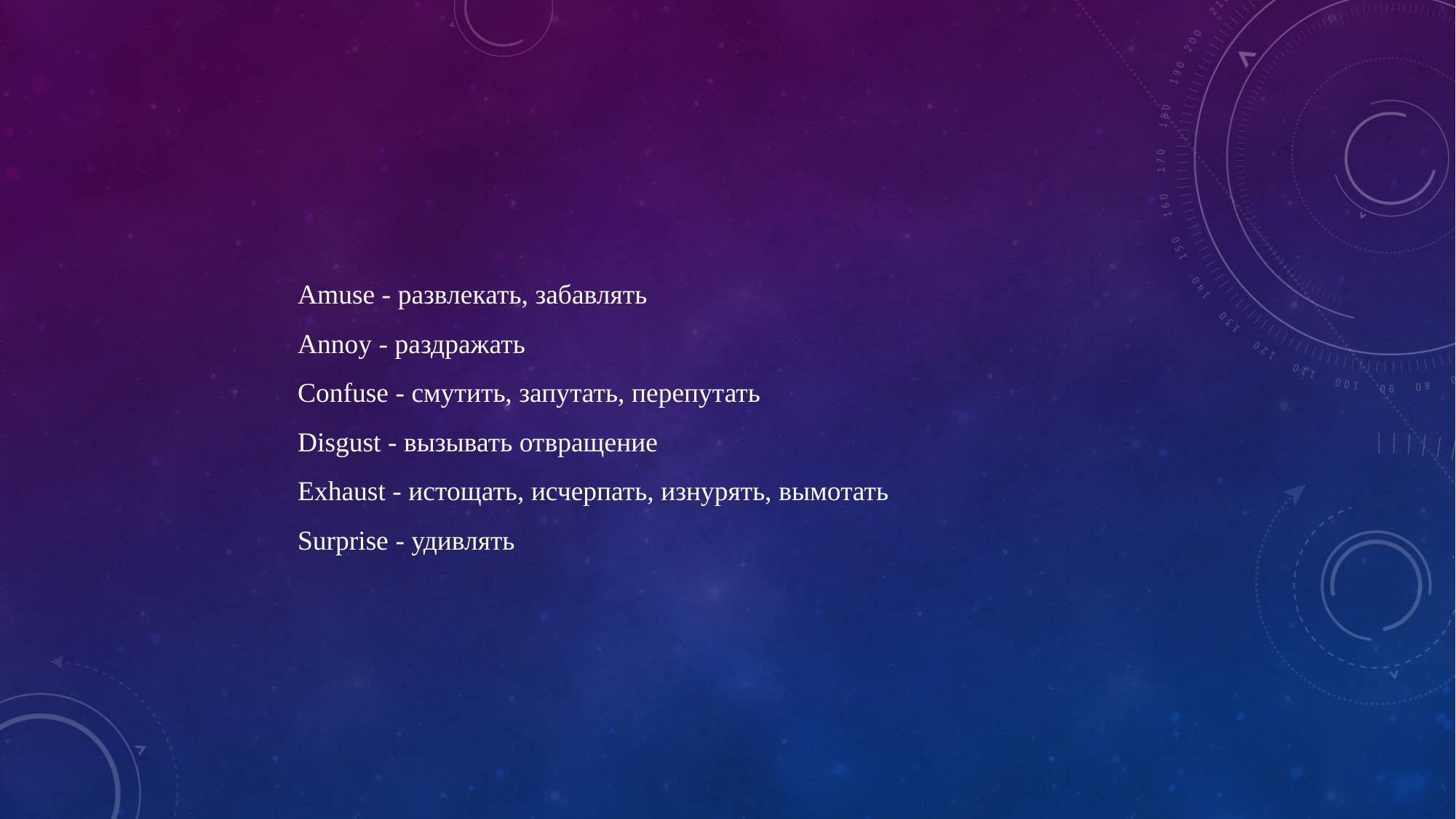

Amuse - развлекать, забавлять
Annoy - раздражать
Confuse - смутить, запутать, перепутать
Disgust - вызывать отвращение
Exhaust - истощать, исчерпать, изнурять, вымотать
Surprise - удивлять